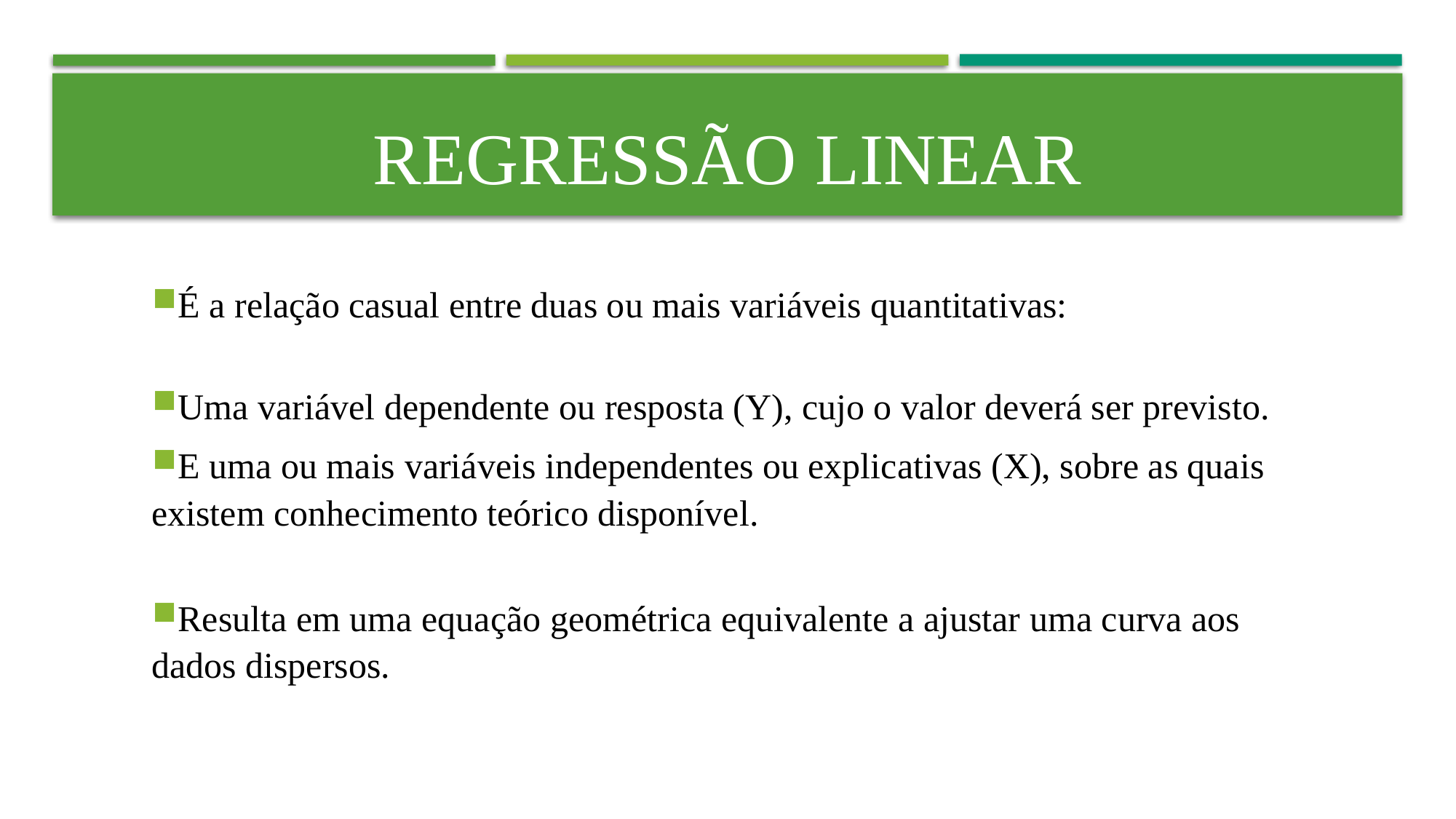

# Regressão Linear
É a relação casual entre duas ou mais variáveis quantitativas:
Uma variável dependente ou resposta (Y), cujo o valor deverá ser previsto.
E uma ou mais variáveis independentes ou explicativas (X), sobre as quais existem conhecimento teórico disponível.
Resulta em uma equação geométrica equivalente a ajustar uma curva aos dados dispersos.